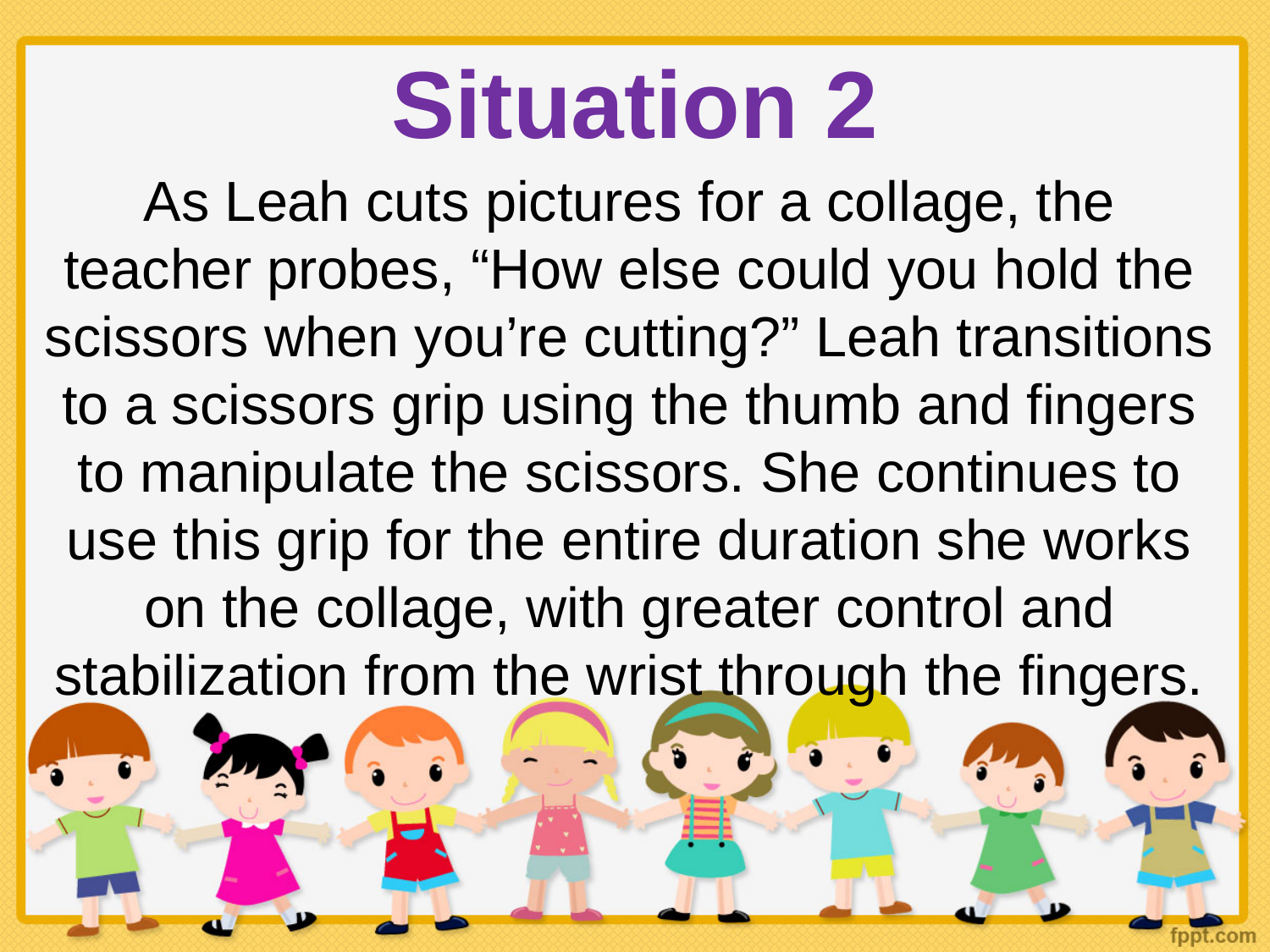

# Situation 2
As Leah cuts pictures for a collage, the teacher probes, “How else could you hold the scissors when you’re cutting?” Leah transitions to a scissors grip using the thumb and fingers to manipulate the scissors. She continues to use this grip for the entire duration she works on the collage, with greater control and stabilization from the wrist through the fingers.